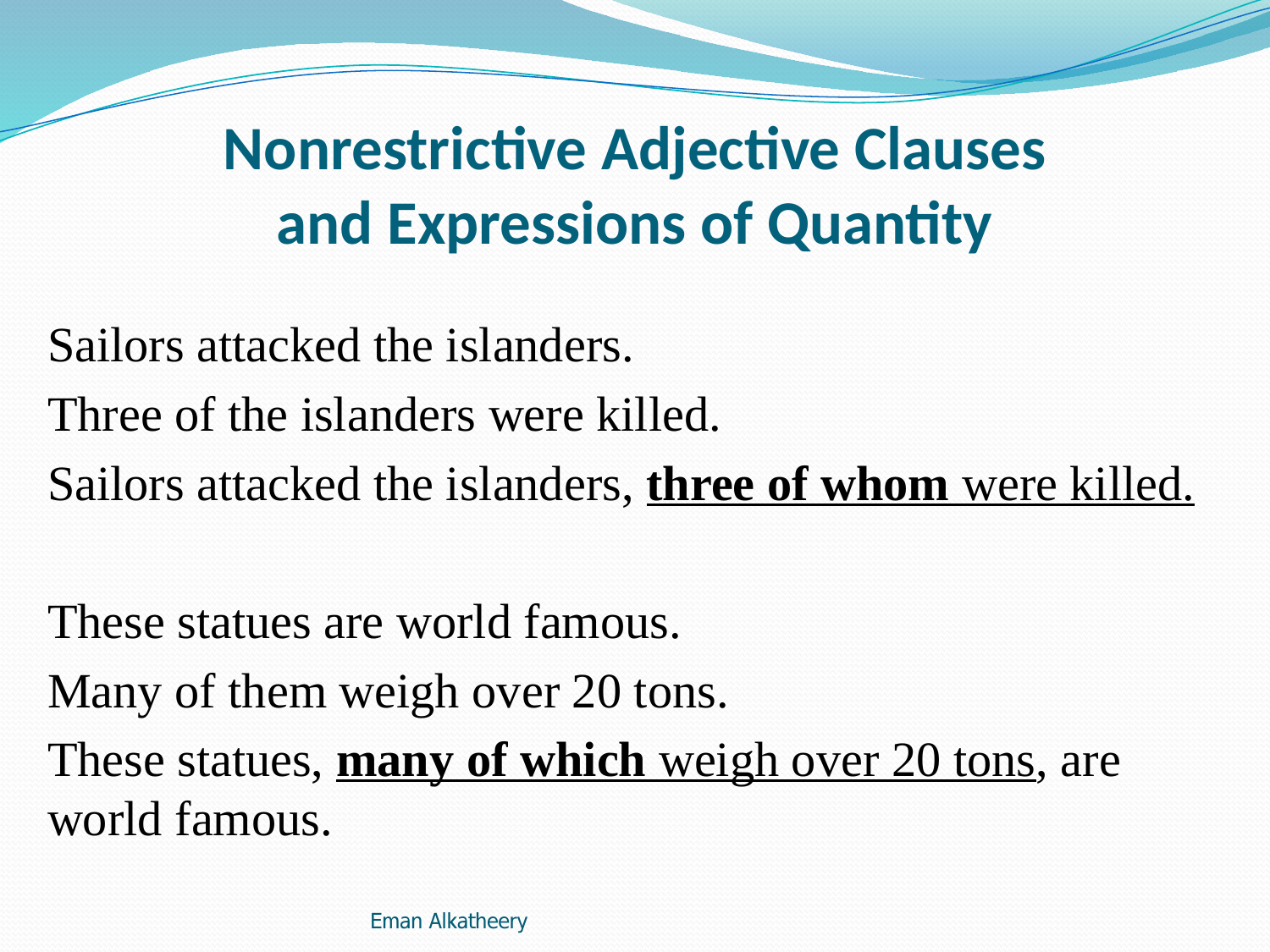

# Nonrestrictive Adjective Clauses and Expressions of Quantity
Sailors attacked the islanders.
Three of the islanders were killed.
Sailors attacked the islanders, three of whom were killed.

These statues are world famous.
Many of them weigh over 20 tons.
These statues, many of which weigh over 20 tons, are world famous.
Eman Alkatheery